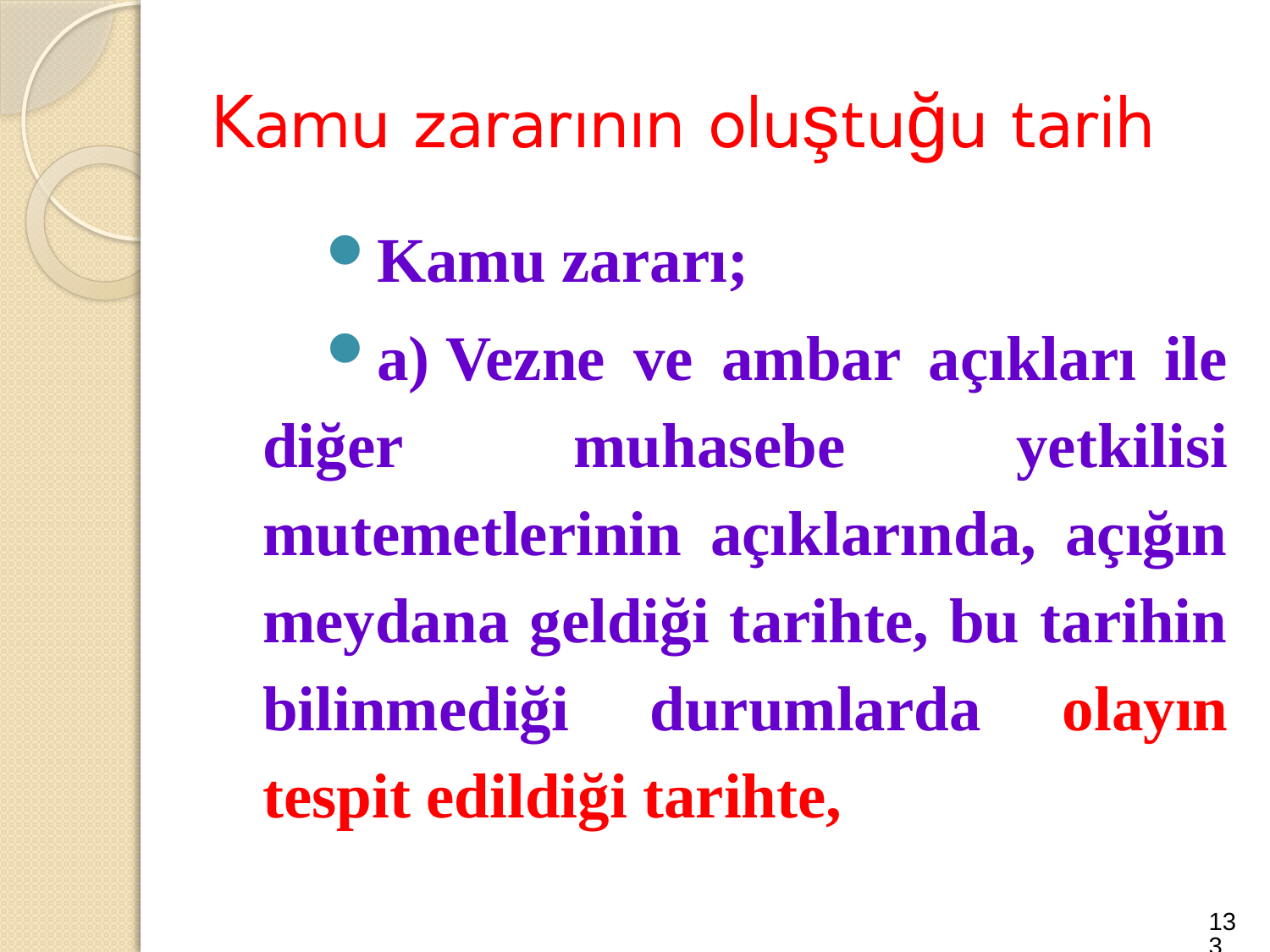

# Kamu zararının oluştuğu tarih
Kamu zararı;
a) Vezne ve ambar açıkları ile diğer muhasebe yetkilisi mutemetlerinin açıklarında, açığın meydana geldiği tarihte, bu tarihin bilinmediği durumlarda olayın tespit edildiği tarihte,

133